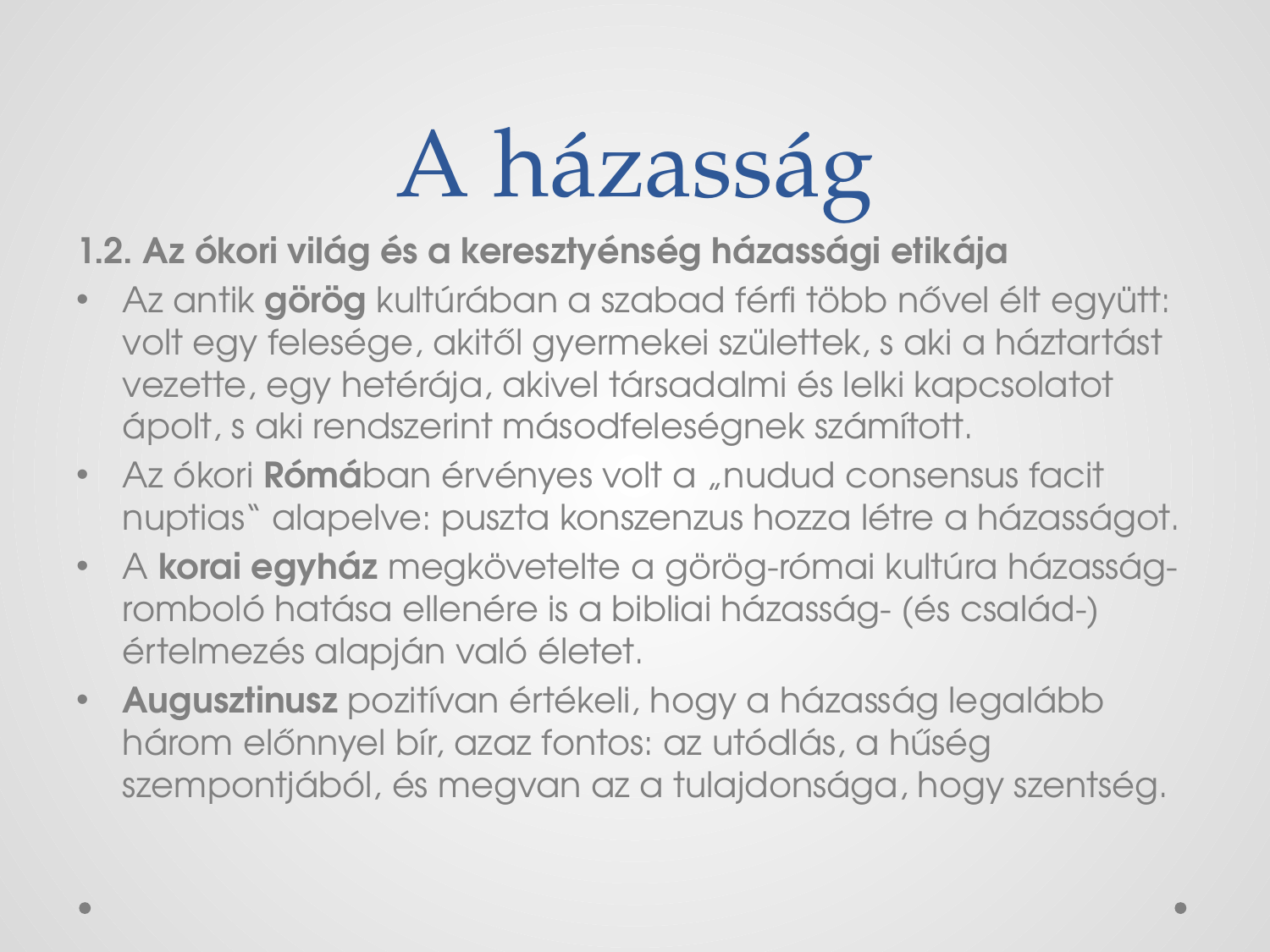

# A házasság
1.2. Az ókori világ és a keresztyénség házassági etikája
Az antik görög kultúrában a szabad férfi több nővel élt együtt: volt egy felesége, akitől gyermekei születtek, s aki a háztartást vezette, egy hetérája, akivel társadalmi és lelki kapcsolatot ápolt, s aki rendszerint másodfeleségnek számított.
Az ókori Rómában érvényes volt a „nudud consensus facit nuptias“ alapelve: puszta konszenzus hozza létre a házasságot.
A korai egyház megkövetelte a görög-római kultúra házasság-romboló hatása ellenére is a bibliai házasság- (és család-) értelmezés alapján való életet.
Augusztinusz pozitívan értékeli, hogy a házasság legalább három előnnyel bír, azaz fontos: az utódlás, a hűség szempontjából, és megvan az a tulajdonsága, hogy szentség.